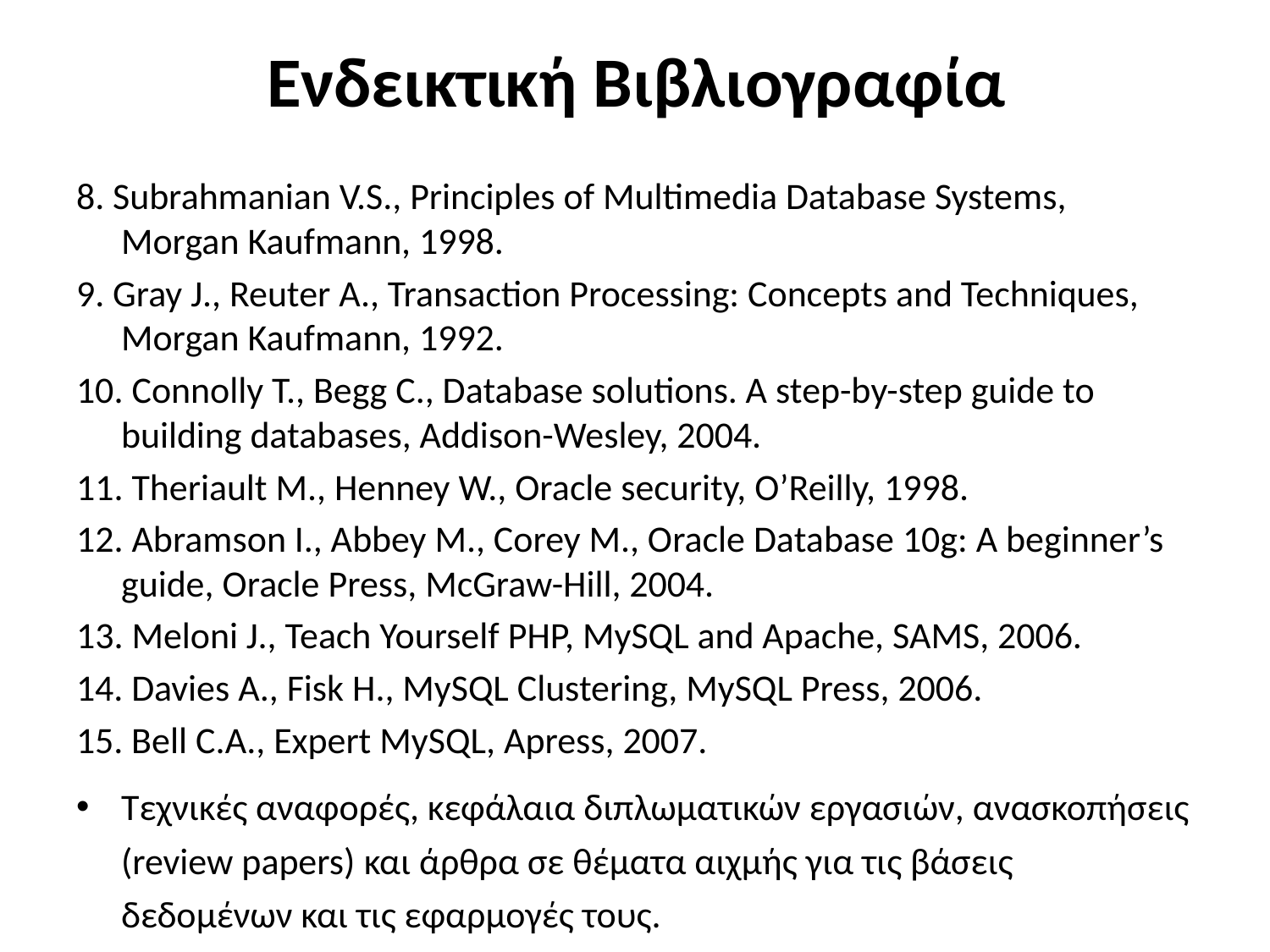

# Ενδεικτική Βιβλιογραφία
8. Subrahmanian V.S., Principles of Multimedia Database Systems, Morgan Kaufmann, 1998.
9. Gray J., Reuter A., Transaction Processing: Concepts and Techniques, Morgan Kaufmann, 1992.
10. Connolly T., Begg C., Database solutions. A step-by-step guide to building databases, Addison-Wesley, 2004.
11. Theriault M., Henney W., Oracle security, O’Reilly, 1998.
12. Abramson I., Abbey M., Corey M., Oracle Database 10g: A beginner’s guide, Oracle Press, McGraw-Hill, 2004.
13. Meloni J., Teach Yourself PHP, MySQL and Apache, SAMS, 2006.
14. Davies A., Fisk H., MySQL Clustering, MySQL Press, 2006.
15. Bell C.A., Expert MySQL, Apress, 2007.
Τεχνικές αναφορές, κεφάλαια διπλωματικών εργασιών, ανασκοπήσεις (review papers) και άρθρα σε θέματα αιχμής για τις βάσεις δεδομένων και τις εφαρμογές τους.